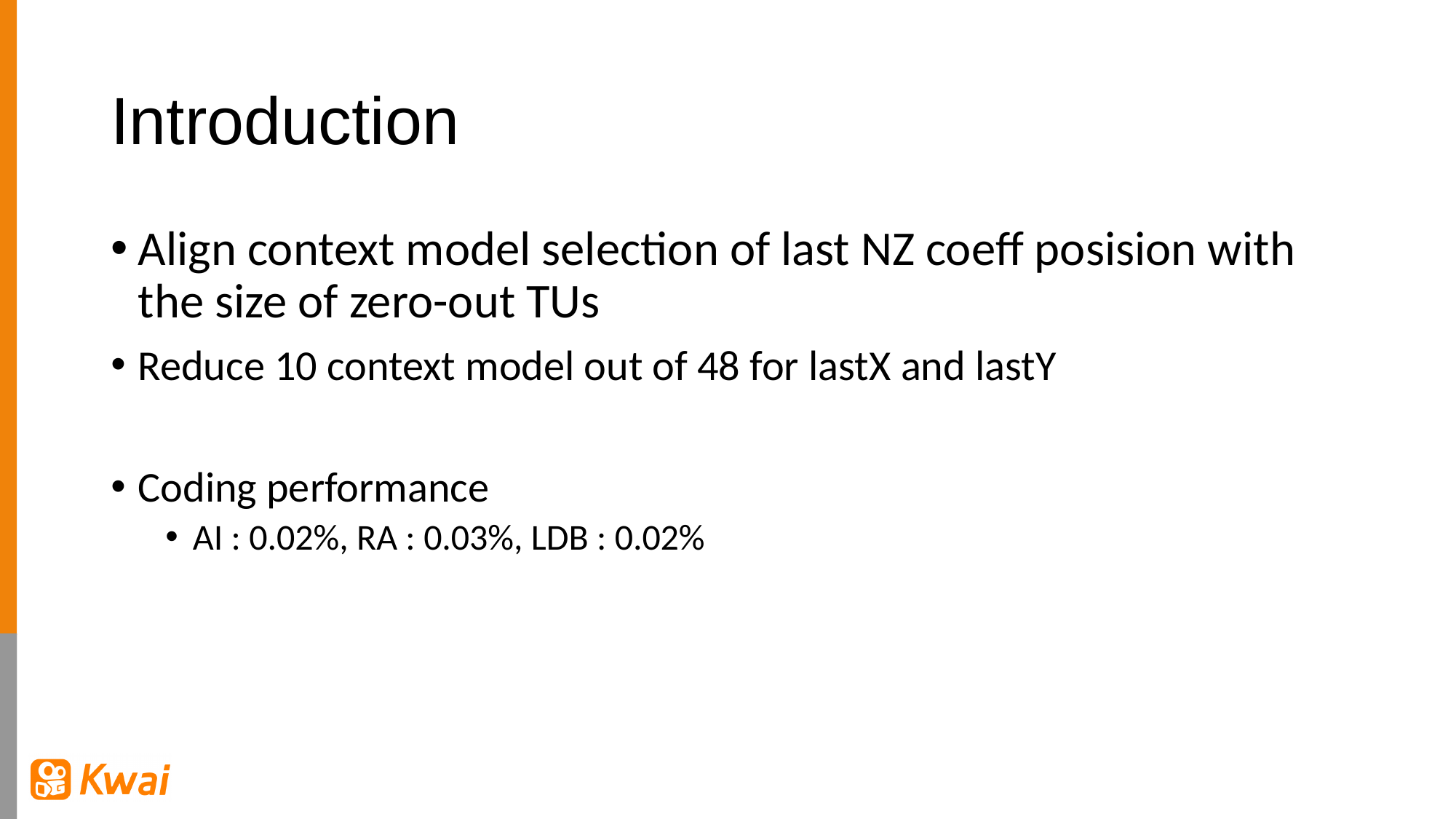

# Introduction
Align context model selection of last NZ coeff posision with the size of zero-out TUs
Reduce 10 context model out of 48 for lastX and lastY

Coding performance
AI : 0.02%, RA : 0.03%, LDB : 0.02%